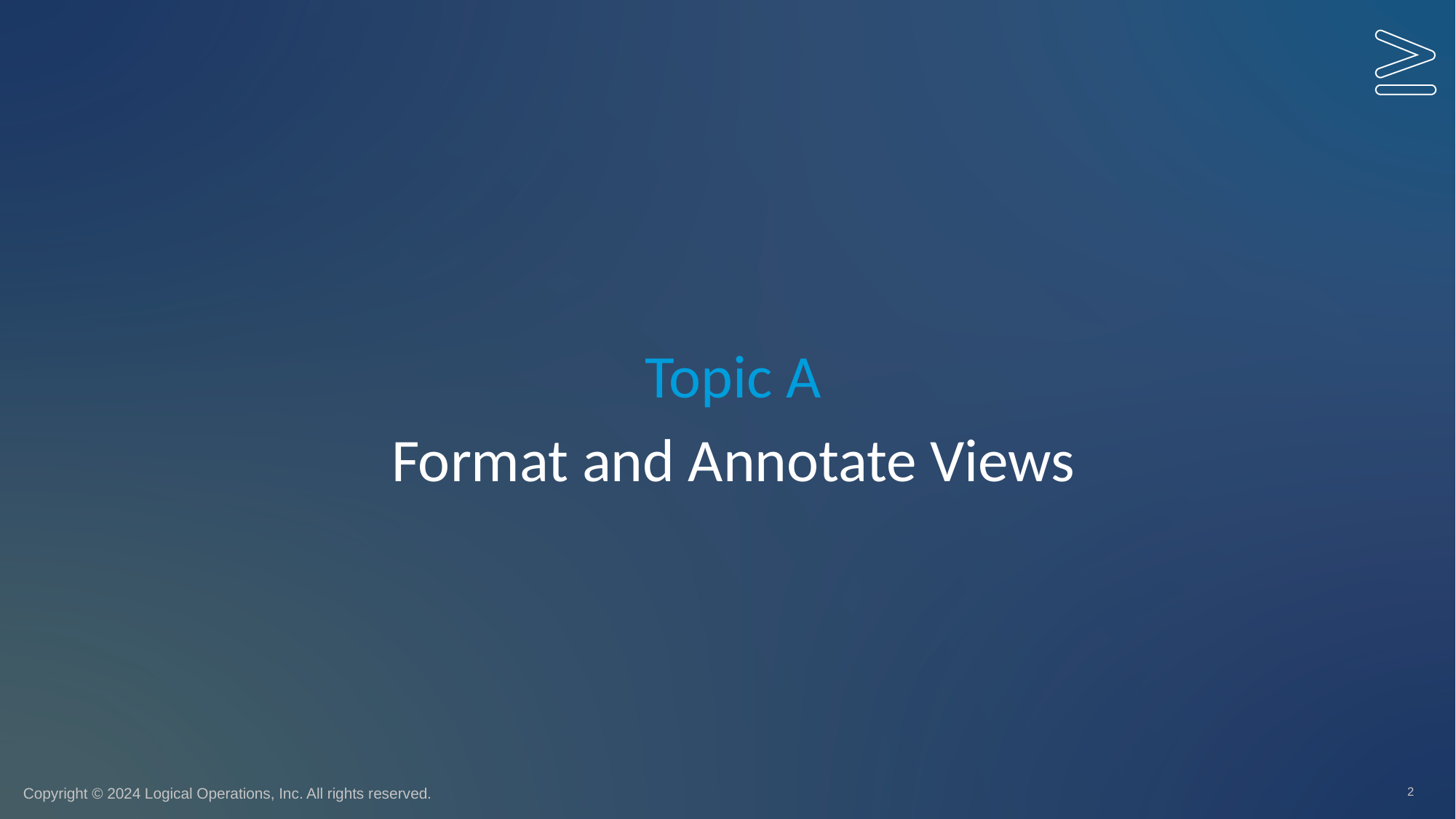

Topic A
# Format and Annotate Views
2